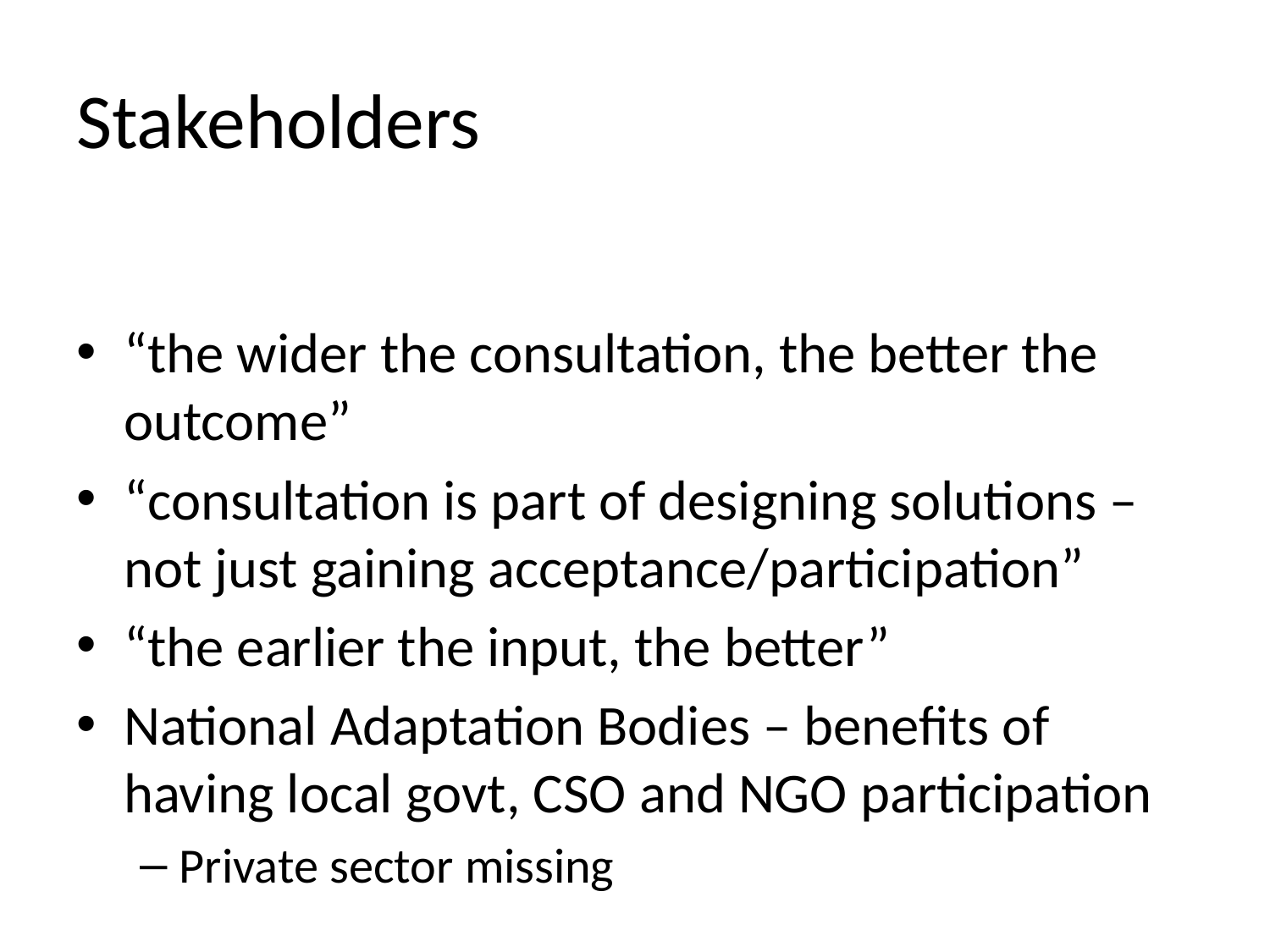

# Stakeholders
“the wider the consultation, the better the outcome”
“consultation is part of designing solutions – not just gaining acceptance/participation”
“the earlier the input, the better”
National Adaptation Bodies – benefits of having local govt, CSO and NGO participation
Private sector missing